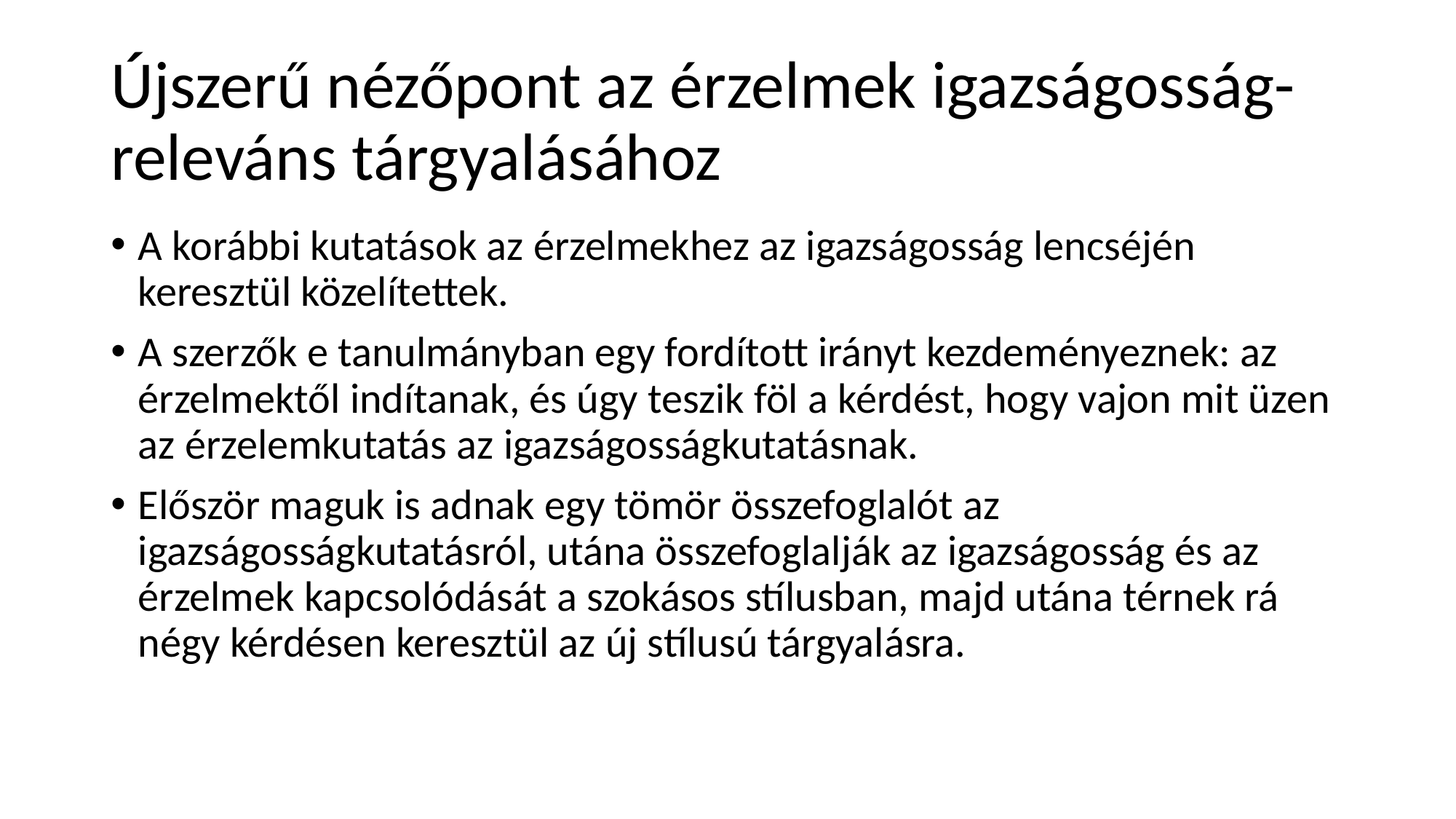

# Újszerű nézőpont az érzelmek igazságosság-releváns tárgyalásához
A korábbi kutatások az érzelmekhez az igazságosság lencséjén keresztül közelítettek.
A szerzők e tanulmányban egy fordított irányt kezdeményeznek: az érzelmektől indítanak, és úgy teszik föl a kérdést, hogy vajon mit üzen az érzelemkutatás az igazságosságkutatásnak.
Először maguk is adnak egy tömör összefoglalót az igazságosságkutatásról, utána összefoglalják az igazságosság és az érzelmek kapcsolódását a szokásos stílusban, majd utána térnek rá négy kérdésen keresztül az új stílusú tárgyalásra.